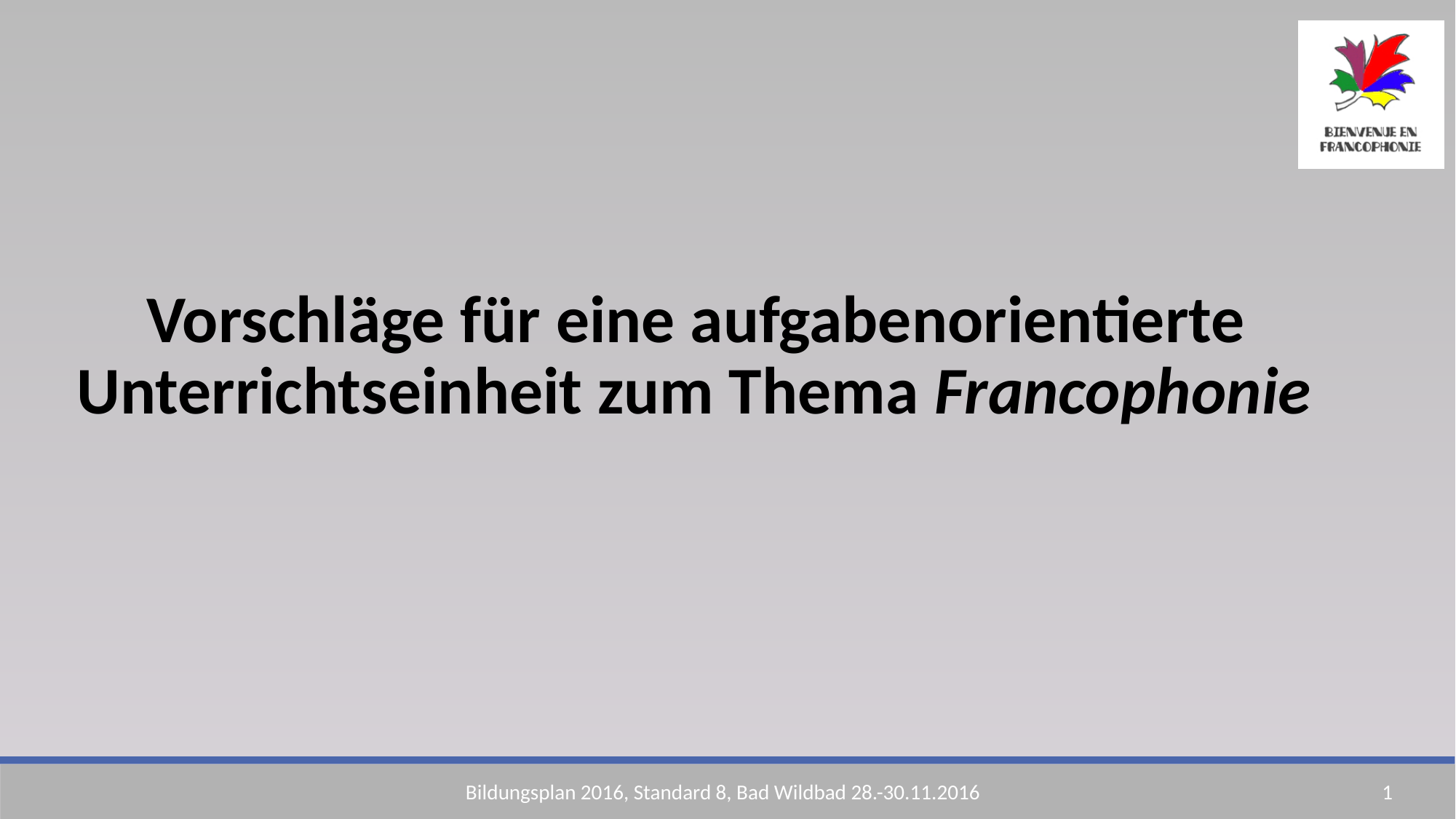

Vorschläge für eine aufgabenorientierte Unterrichtseinheit zum Thema Francophonie